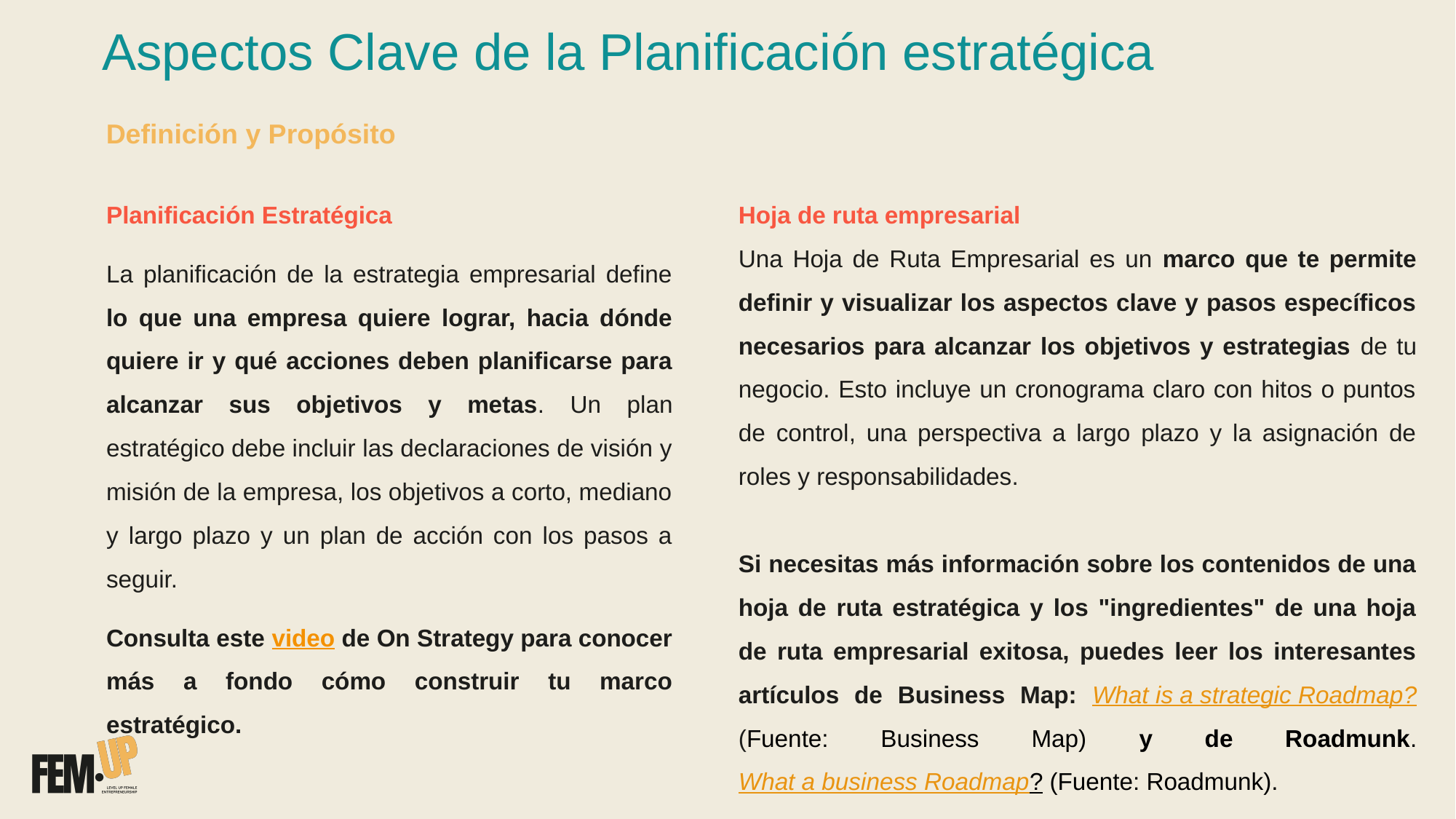

# Aspectos Clave de la Planificación estratégica
Definición y Propósito
Planificación Estratégica
La planificación de la estrategia empresarial define lo que una empresa quiere lograr, hacia dónde quiere ir y qué acciones deben planificarse para alcanzar sus objetivos y metas. Un plan estratégico debe incluir las declaraciones de visión y misión de la empresa, los objetivos a corto, mediano y largo plazo y un plan de acción con los pasos a seguir.
Consulta este video de On Strategy para conocer más a fondo cómo construir tu marco estratégico.

Hoja de ruta empresarial
Una Hoja de Ruta Empresarial es un marco que te permite definir y visualizar los aspectos clave y pasos específicos necesarios para alcanzar los objetivos y estrategias de tu negocio. Esto incluye un cronograma claro con hitos o puntos de control, una perspectiva a largo plazo y la asignación de roles y responsabilidades.

Si necesitas más información sobre los contenidos de una hoja de ruta estratégica y los "ingredientes" de una hoja de ruta empresarial exitosa, puedes leer los interesantes artículos de Business Map: What is a strategic Roadmap? (Fuente: Business Map) y de Roadmunk. What a business Roadmap? (Fuente: Roadmunk).